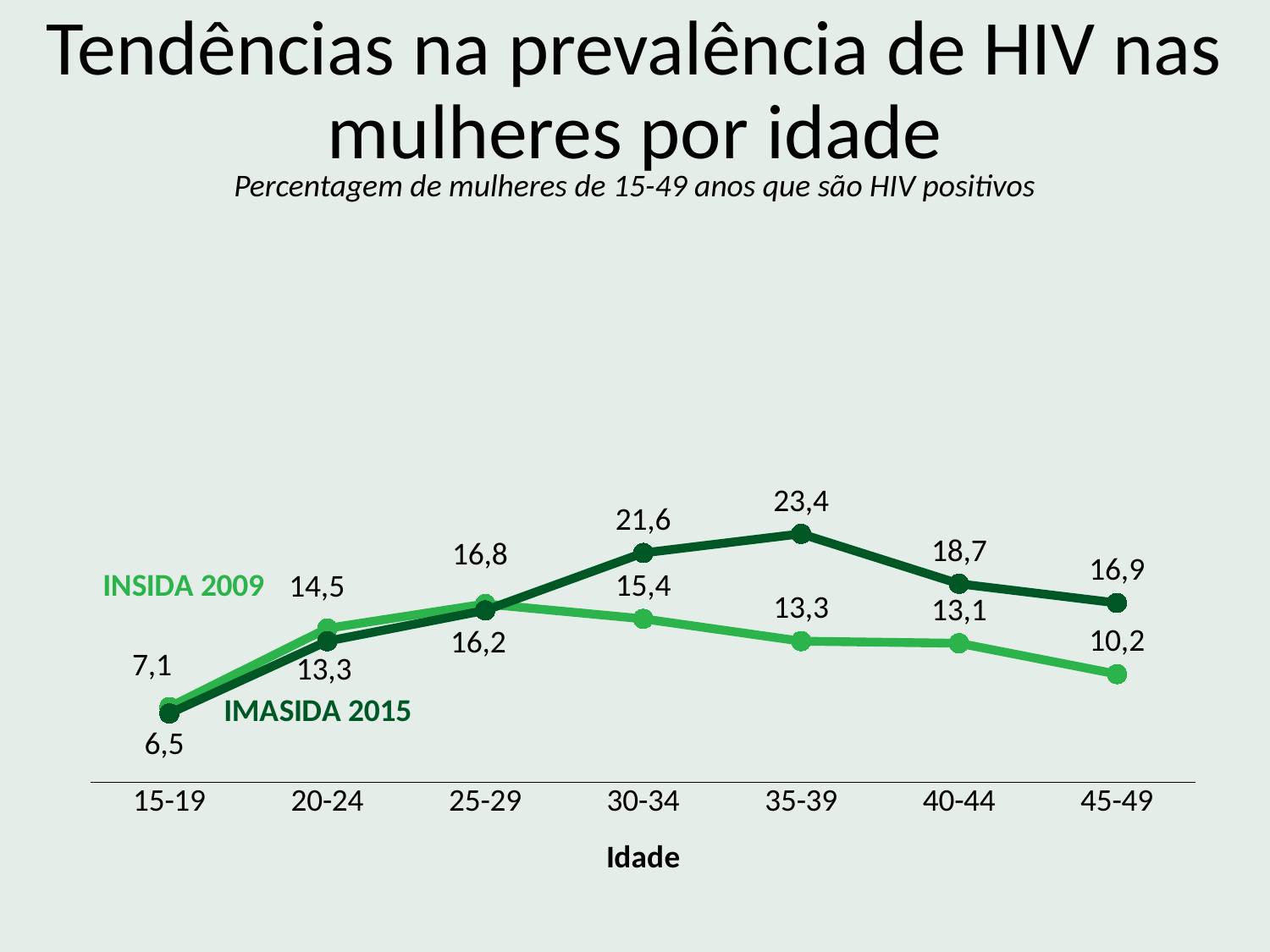

Tendências na prevalência de HIV nas mulheres por idade
Percentagem de mulheres de 15-49 anos que são HIV positivos

### Chart

| Category | INSIDA 2009 | IMASIDA 2015 |
|---|---|---|
| 15-19 | 7.1 | 6.5 |
| 20-24 | 14.5 | 13.3 |
| 25-29 | 16.8 | 16.2 |
| 30-34 | 15.4 | 21.6 |
| 35-39 | 13.3 | 23.4 |
| 40-44 | 13.1 | 18.7 |
| 45-49 | 10.2 | 16.9 |